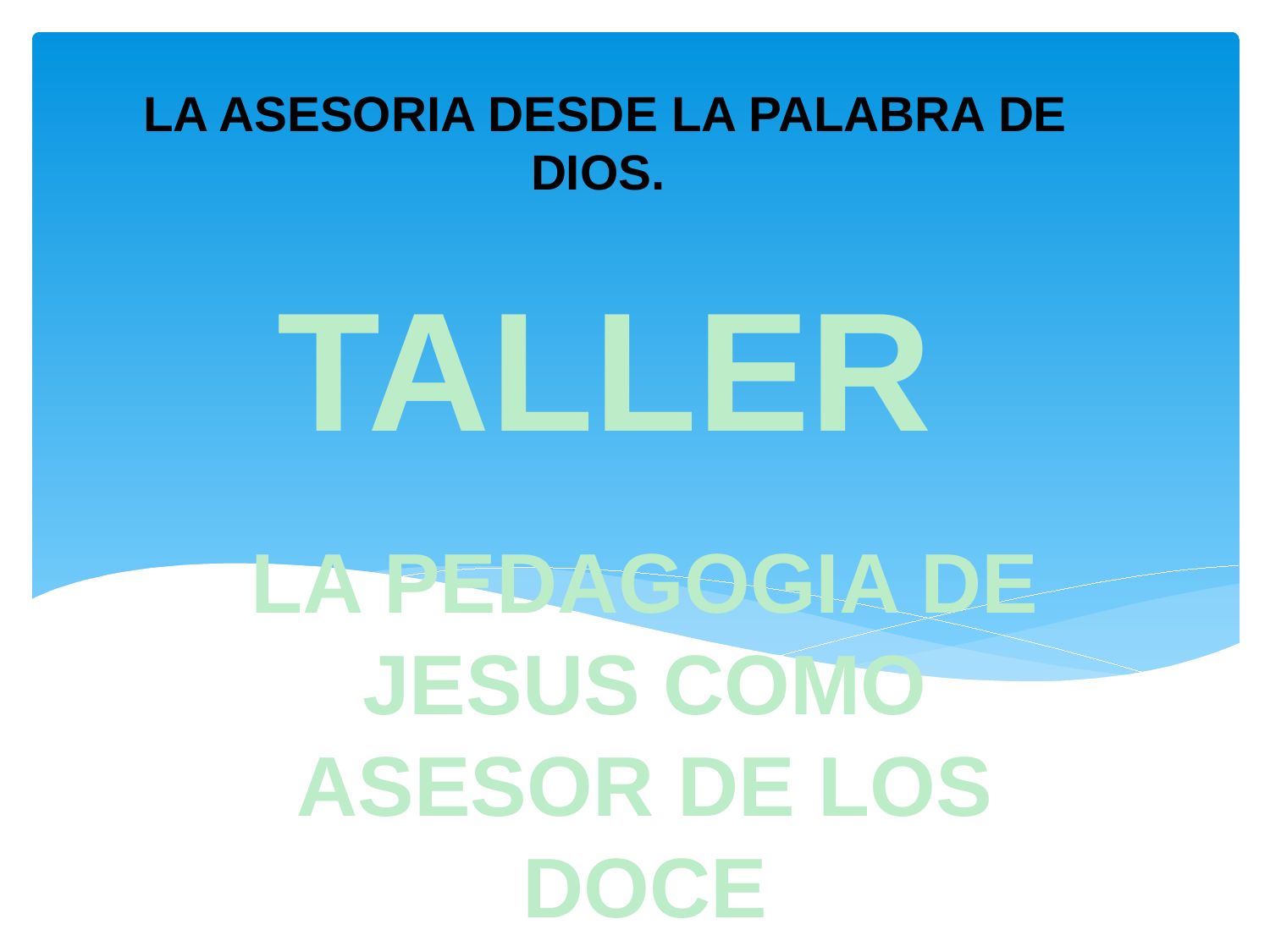

LA ASESORIA DESDE LA PALABRA DE DIOS.
TALLER
LA PEDAGOGIA DE JESUS COMO ASESOR DE LOS DOCE